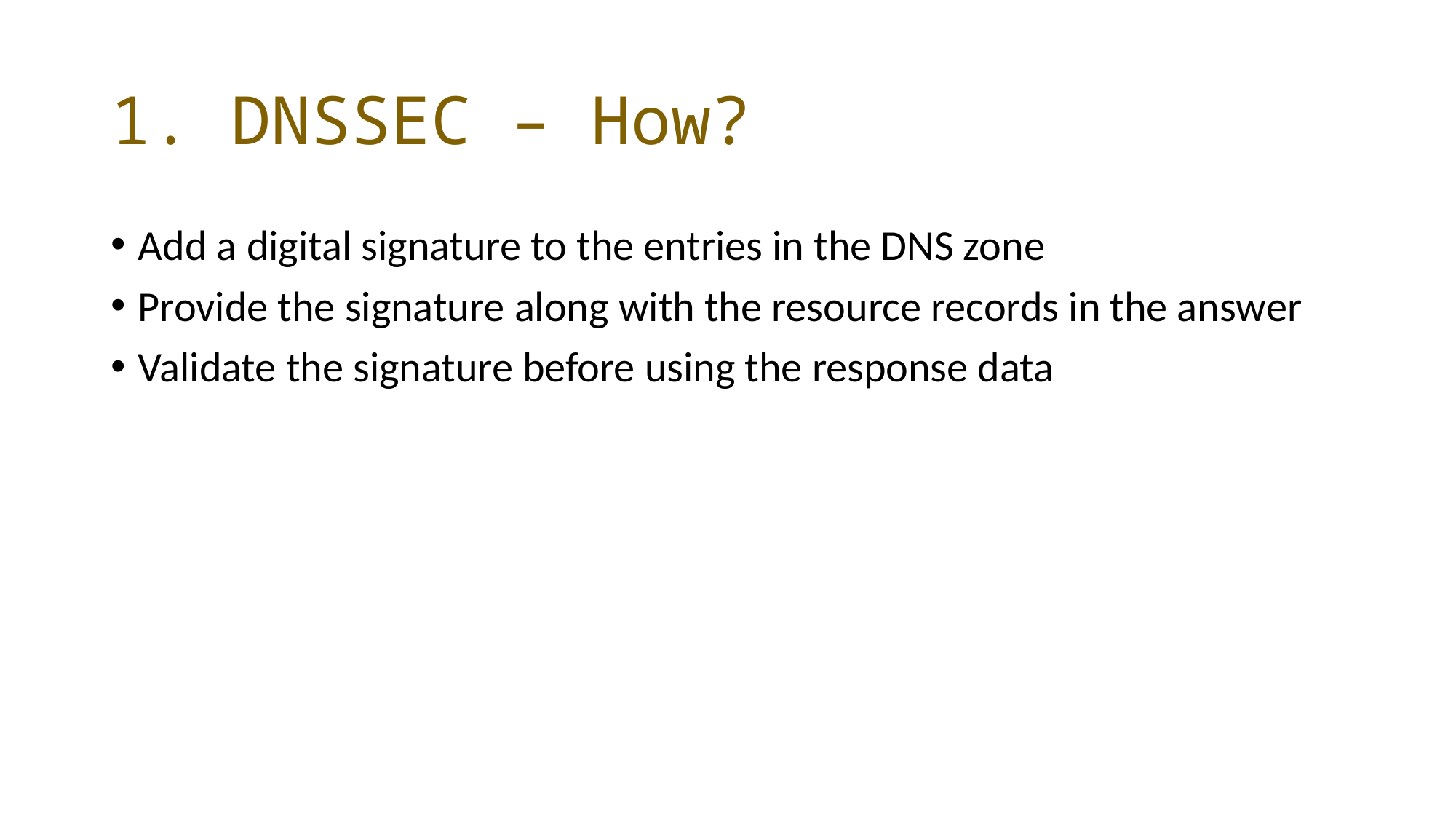

# 1. DNSSEC – How?
Add a digital signature to the entries in the DNS zone
Provide the signature along with the resource records in the answer
Validate the signature before using the response data